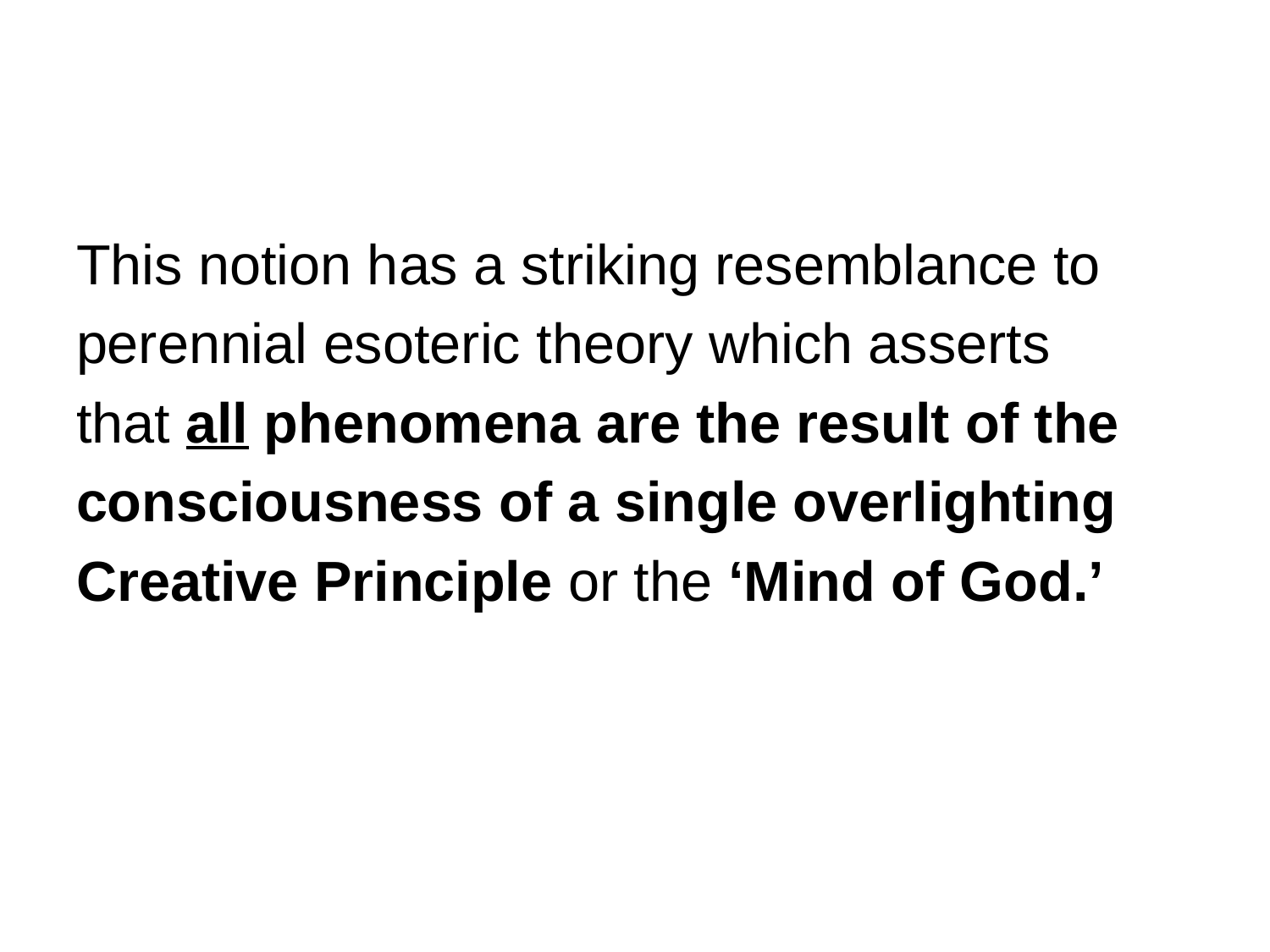

This notion has a striking resemblance to
perennial esoteric theory which asserts
that all phenomena are the result of the
consciousness of a single overlighting
Creative Principle or the ‘Mind of God.’